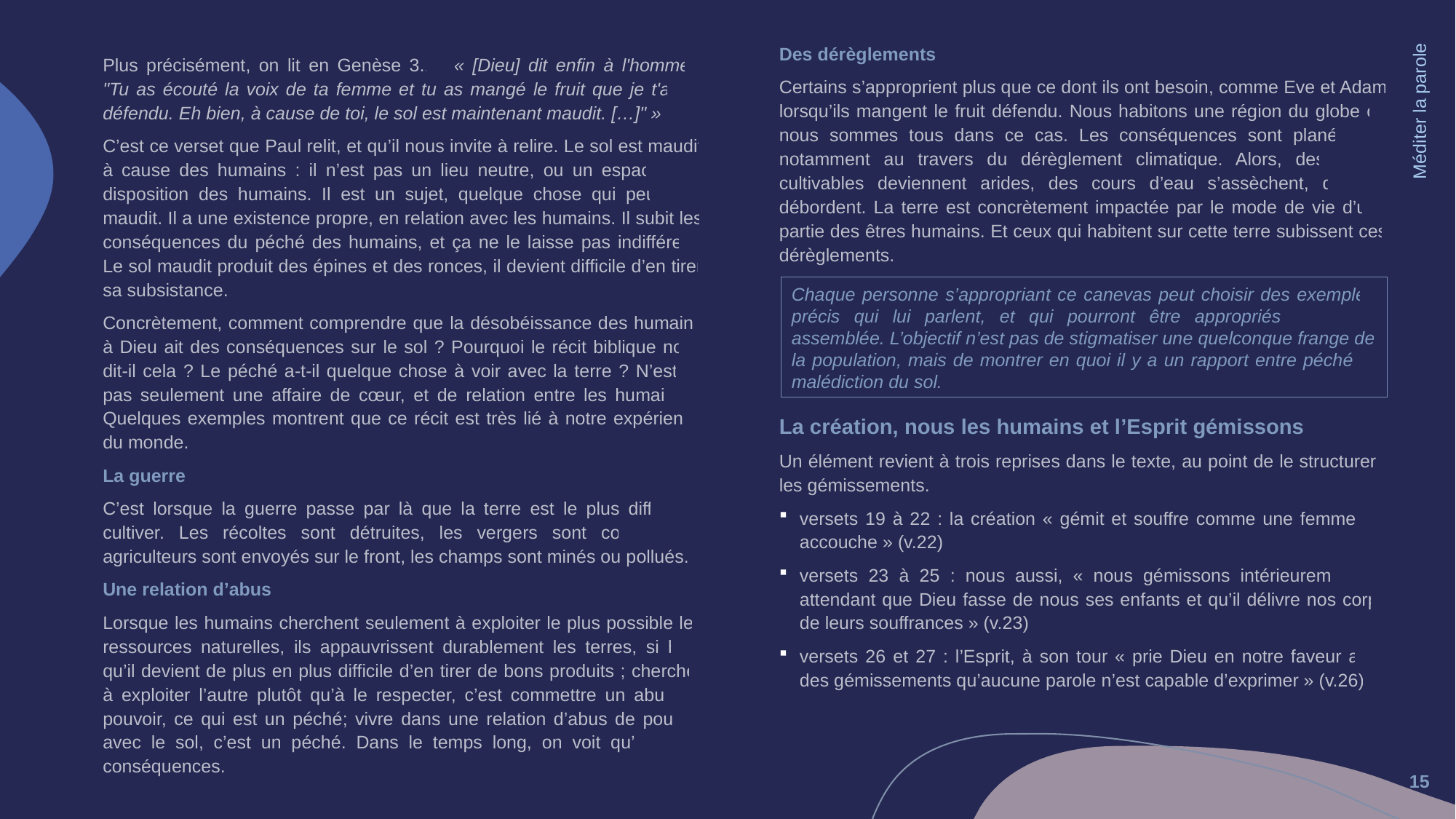

Des dérèglements
Certains s’approprient plus que ce dont ils ont besoin, comme Eve et Adam lorsqu’ils mangent le fruit défendu. Nous habitons une région du globe où nous sommes tous dans ce cas. Les conséquences sont planétaires, notamment au travers du dérèglement climatique. Alors, des zones cultivables deviennent arides, des cours d’eau s’assèchent, d’autres débordent. La terre est concrètement impactée par le mode de vie d’une partie des êtres humains. Et ceux qui habitent sur cette terre subissent ces dérèglements.

Plus précisément, on lit en Genèse 3.17 « [Dieu] dit enfin à l'homme :
"Tu as écouté la voix de ta femme et tu as mangé le fruit que je t'avais défendu. Eh bien, à cause de toi, le sol est maintenant maudit. […]" »
C’est ce verset que Paul relit, et qu’il nous invite à relire. Le sol est maudit à cause des humains : il n’est pas un lieu neutre, ou un espace à la disposition des humains. Il est un sujet, quelque chose qui peut être maudit. Il a une existence propre, en relation avec les humains. Il subit les conséquences du péché des humains, et ça ne le laisse pas indifférent. Le sol maudit produit des épines et des ronces, il devient difficile d’en tirer sa subsistance.
Concrètement, comment comprendre que la désobéissance des humains à Dieu ait des conséquences sur le sol ? Pourquoi le récit biblique nous dit-il cela ? Le péché a-t-il quelque chose à voir avec la terre ? N’est-ce pas seulement une affaire de cœur, et de relation entre les humains ? Quelques exemples montrent que ce récit est très lié à notre expérience du monde.
La guerre
C’est lorsque la guerre passe par là que la terre est le plus difficile à cultiver. Les récoltes sont détruites, les vergers sont coupés, les agriculteurs sont envoyés sur le front, les champs sont minés ou pollués.
Une relation d’abus
Lorsque les humains cherchent seulement à exploiter le plus possible les ressources naturelles, ils appauvrissent durablement les terres, si bien qu’il devient de plus en plus difficile d’en tirer de bons produits ; chercher à exploiter l’autre plutôt qu’à le respecter, c’est commettre un abus de pouvoir, ce qui est un péché; vivre dans une relation d’abus de pouvoir avec le sol, c’est un péché. Dans le temps long, on voit qu’il a des conséquences.
Méditer la parole

Chaque personne s’appropriant ce canevas peut choisir des exemples précis qui lui parlent, et qui pourront être appropriés pour son assemblée. L’objectif n’est pas de stigmatiser une quelconque frange de la population, mais de montrer en quoi il y a un rapport entre péché et malédiction du sol.
La création, nous les humains et l’Esprit gémissons
Un élément revient à trois reprises dans le texte, au point de le structurer : les gémissements.
versets 19 à 22 : la création « gémit et souffre comme une femme qui accouche » (v.22)
versets 23 à 25 : nous aussi, « nous gémissons intérieurement en attendant que Dieu fasse de nous ses enfants et qu’il délivre nos corps de leurs souffrances » (v.23)
versets 26 et 27 : l’Esprit, à son tour « prie Dieu en notre faveur avec des gémissements qu’aucune parole n’est capable d’exprimer » (v.26)
15